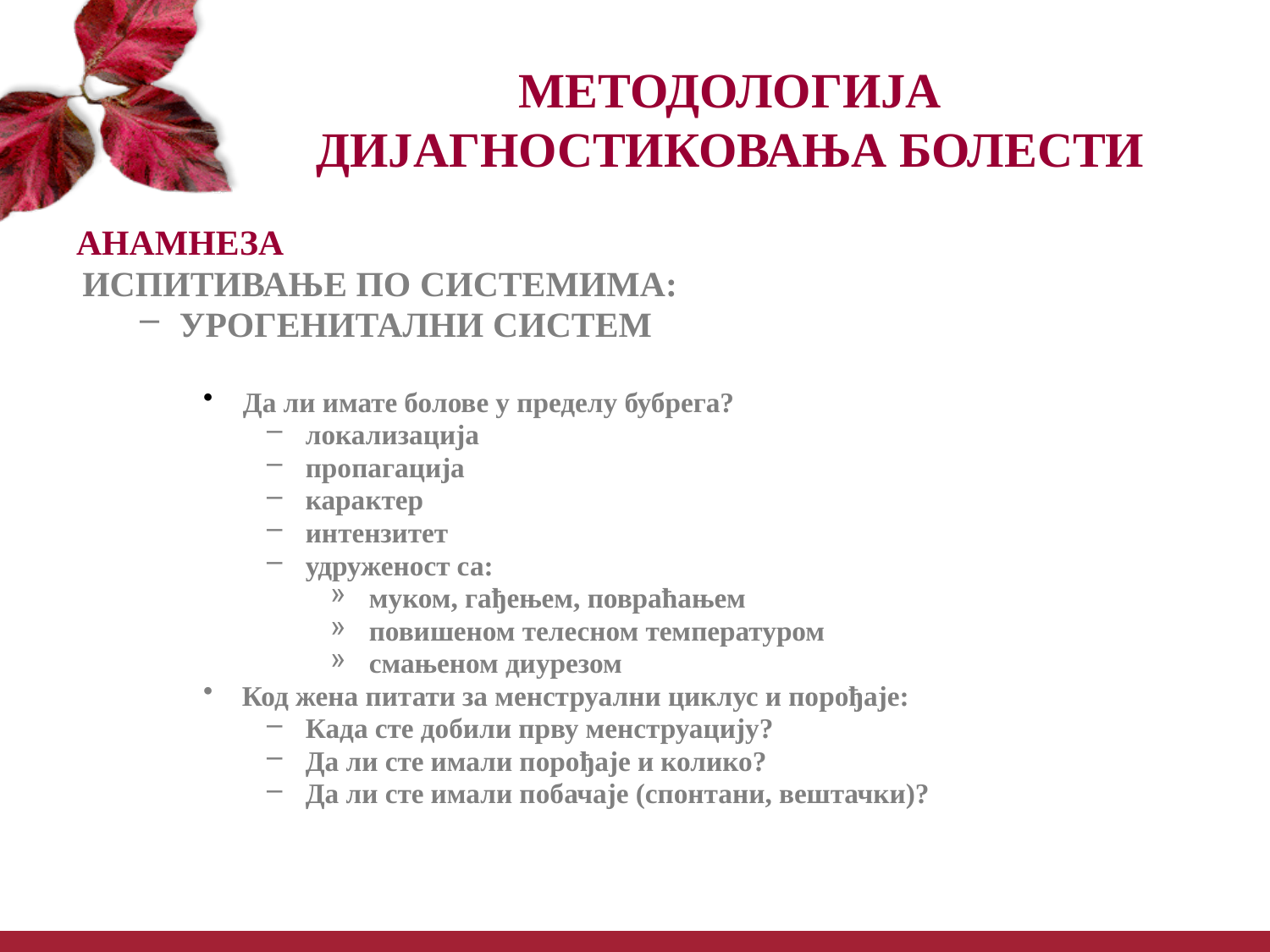

# МЕТОДОЛОГИЈА ДИЈАГНОСТИКОВАЊА БОЛЕСТИ
АНАМНЕЗА
 ИСПИТИВАЊЕ ПО СИСТЕМИМА:
УРОГЕНИТАЛНИ СИСТЕМ

 Да ли имате болове у пределу бубрега?
 локализација
 пропагација
 карактер
 интензитет
 удруженост са:
 муком, гађењем, повраћањем
 повишеном телесном температуром
 смањеном диурезом
 Код жена питати за менструални циклус и порођаје:
 Када сте добили прву менструацију?
 Да ли сте имали порођаје и колико?
 Да ли сте имали побачаје (спонтани, вештачки)?